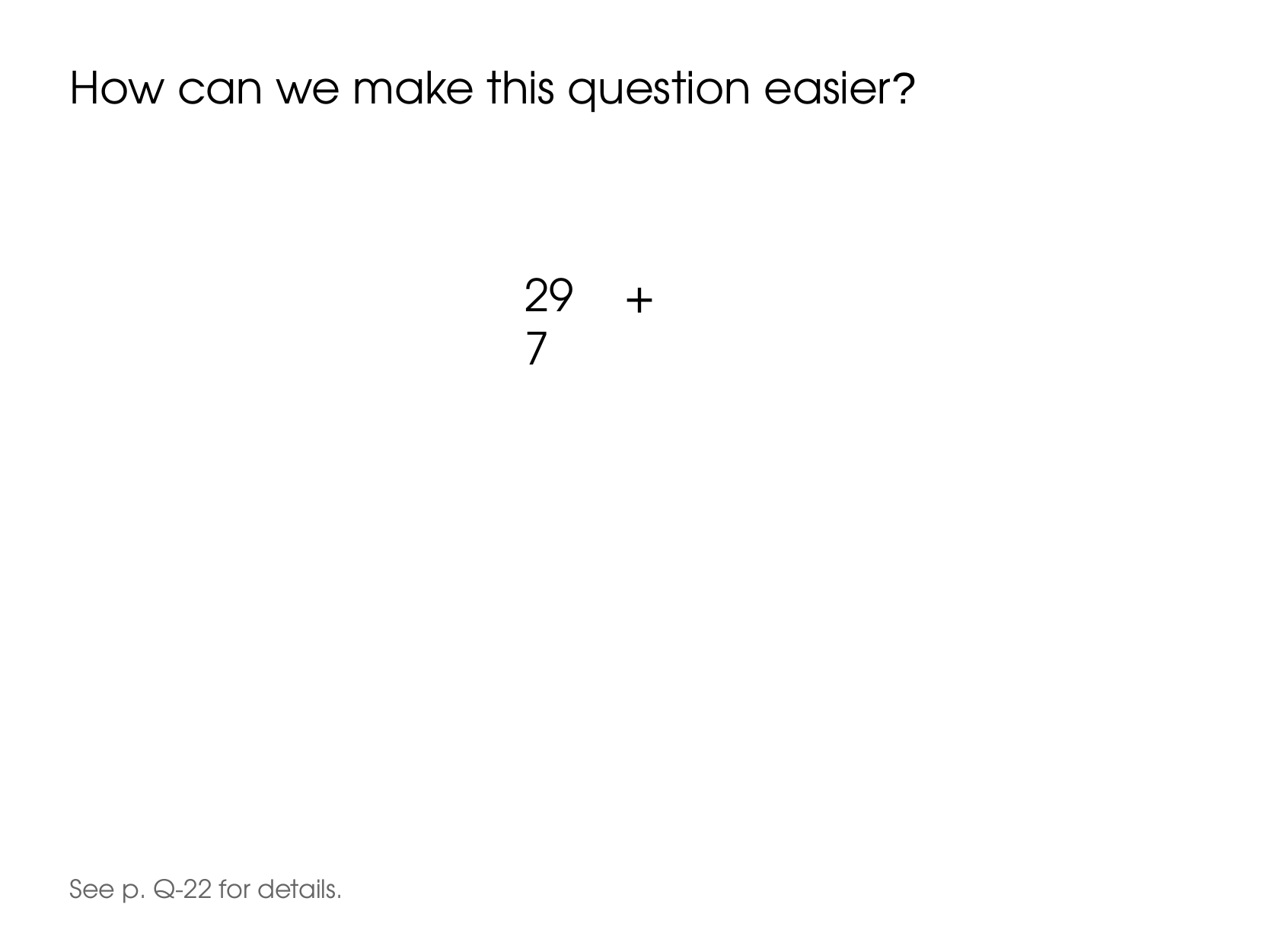

How can we make this question easier?
29    +    7
See p. Q-22 for details.